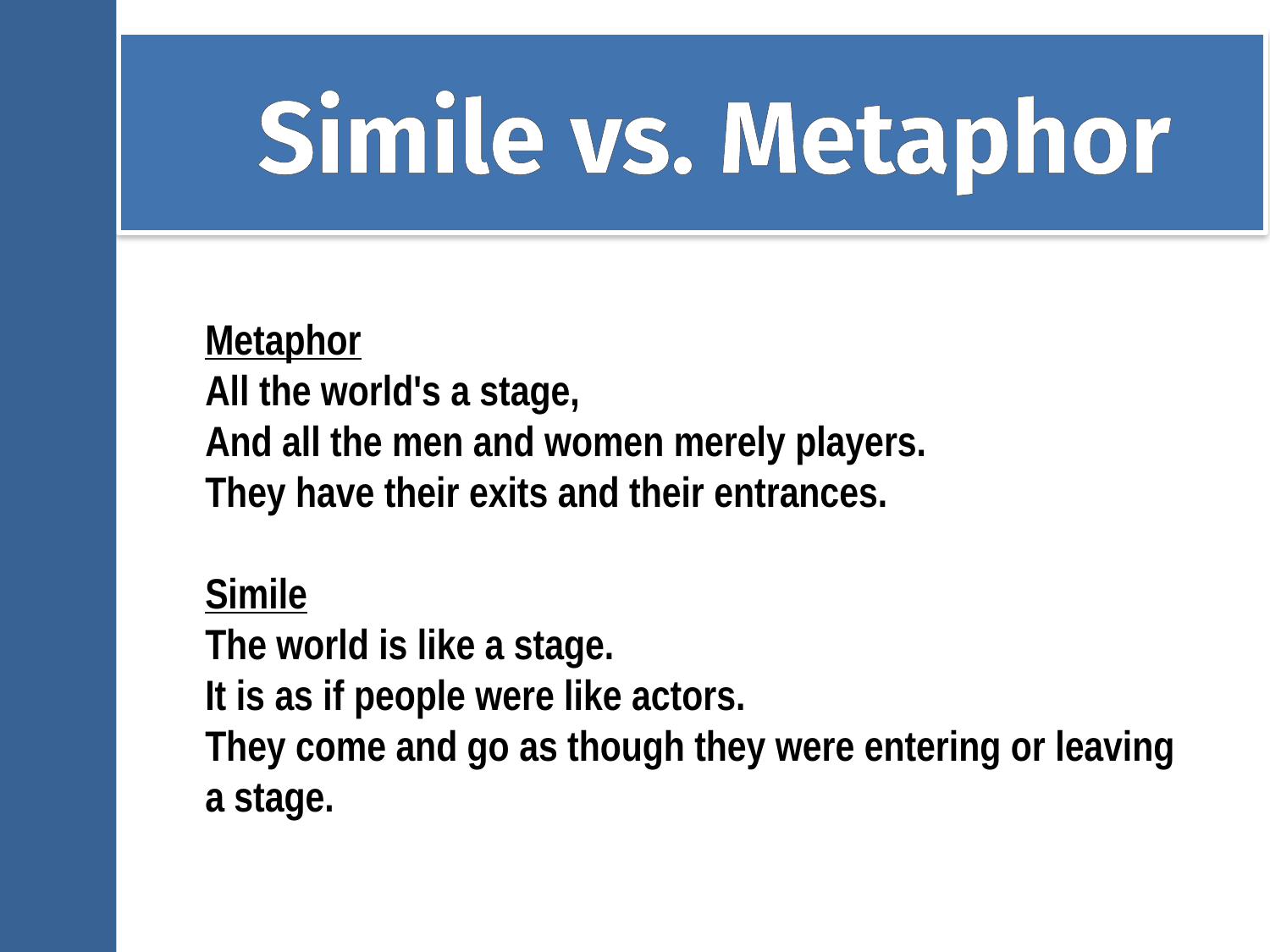

# Simile vs. Metaphor
Metaphor
All the world's a stage,
And all the men and women merely players.
They have their exits and their entrances.
Simile
The world is like a stage.
It is as if people were like actors.
They come and go as though they were entering or leaving a stage.